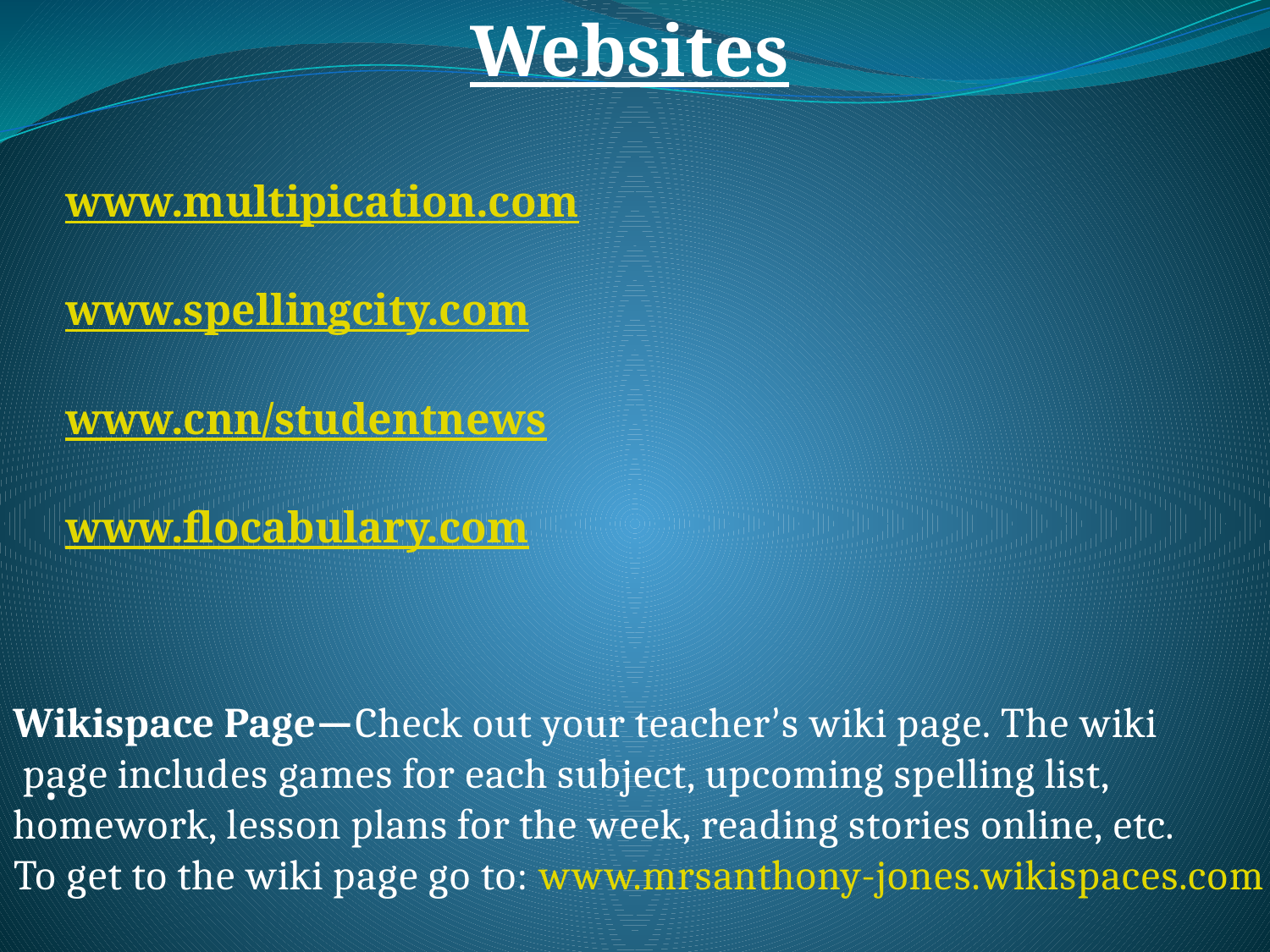

Websites

www.multipication.com

www.spellingcity.com

www.cnn/studentnews

www.flocabulary.com

Wikispace Page—Check out your teacher’s wiki page. The wiki
 page includes games for each subject, upcoming spelling list,
homework, lesson plans for the week, reading stories online, etc.
To get to the wiki page go to: www.mrsanthony-jones.wikispaces.com
.